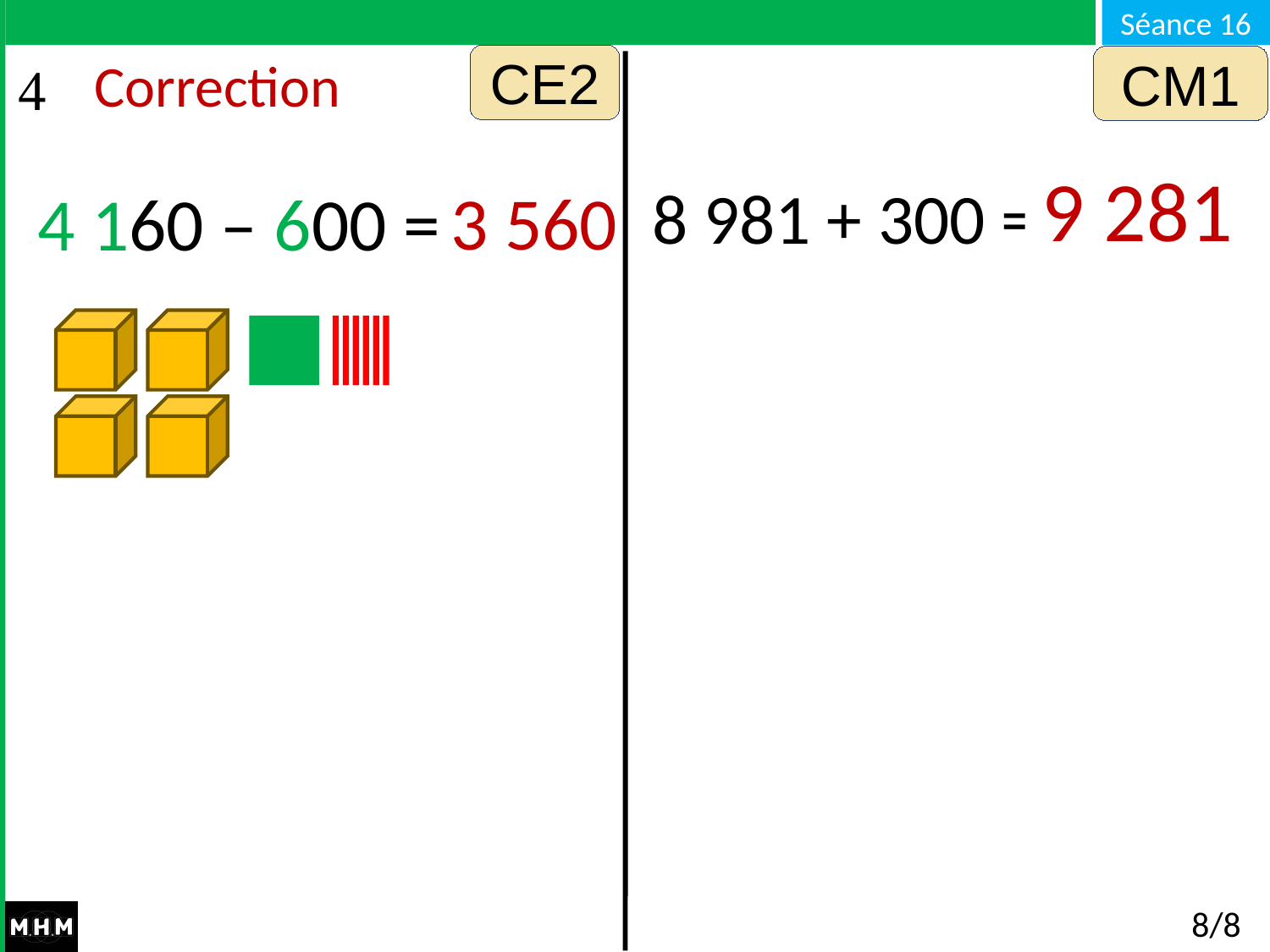

CE2
CM1
# Correction

9 281
8 981 + 300 = …
3 560
4 160 – 600 =

8/8